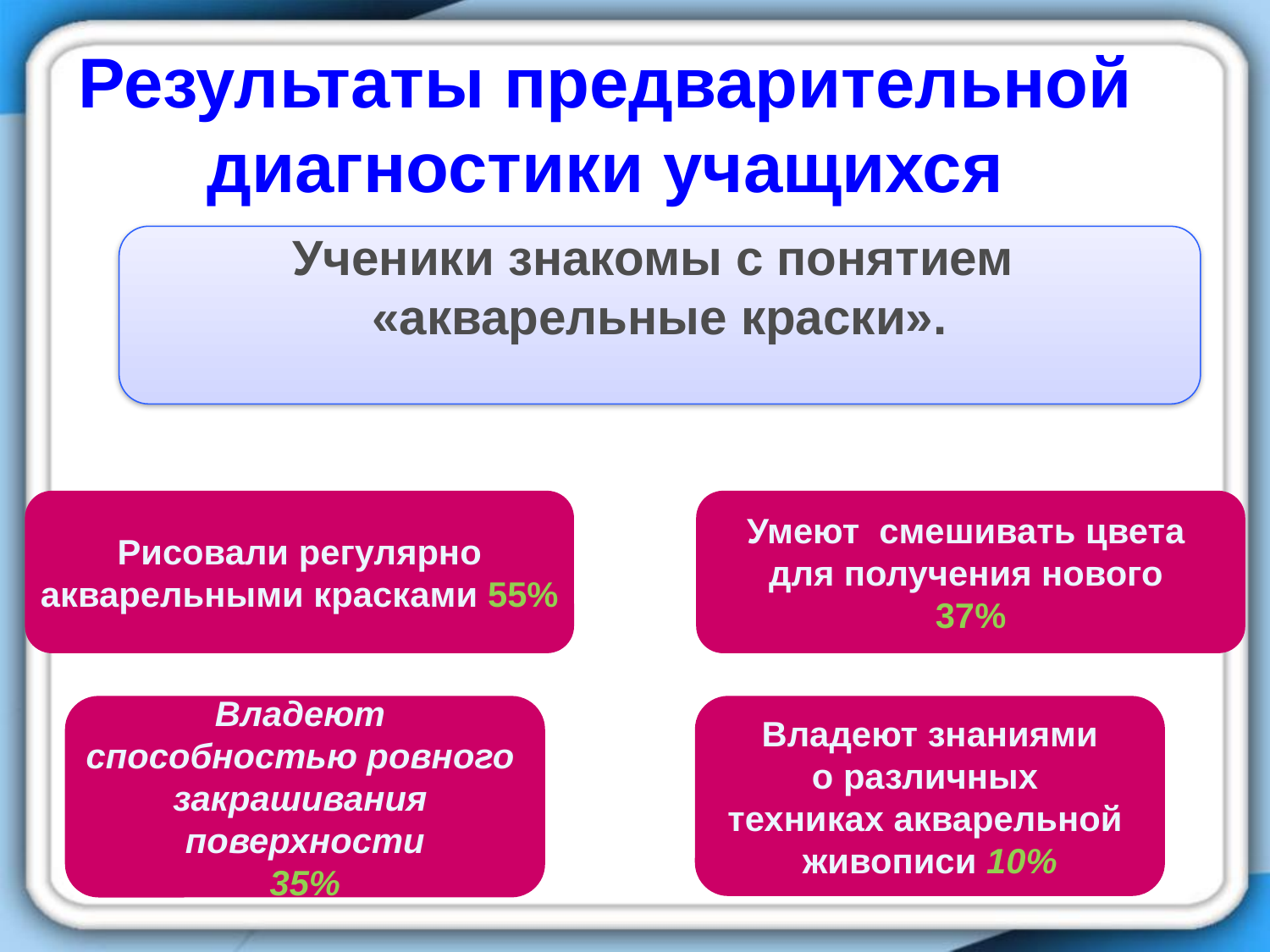

Результаты предварительной диагностики учащихся
Ученики знакомы с понятием
«акварельные краски».

Рисовали регулярно
акварельными красками 55%
Умеют  смешивать цвета
для получения нового
 37%
Владеют
способностью ровного
закрашивания
поверхности
35%
 Владеют знаниями
о различных
техниках акварельной
живописи 10%